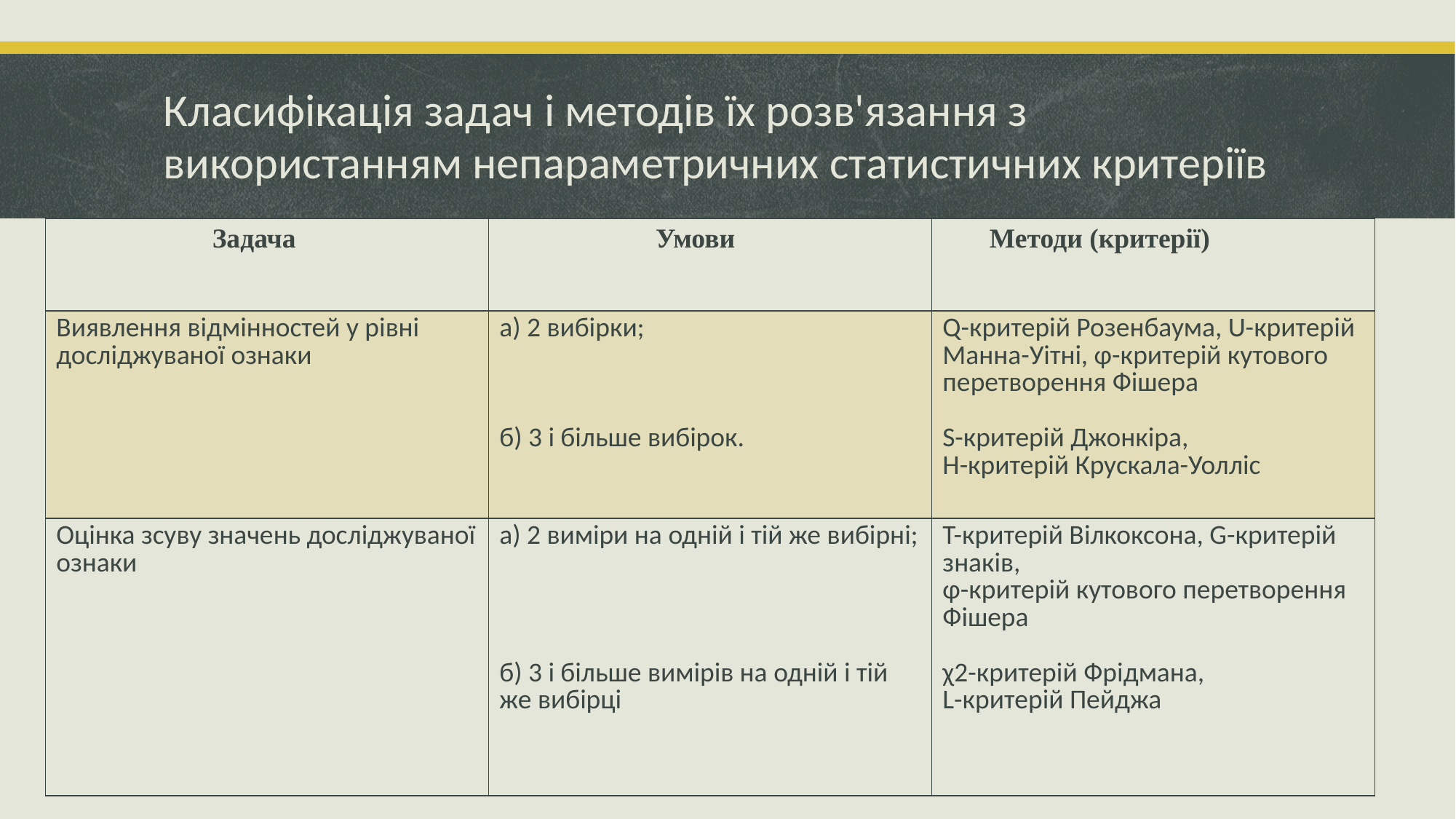

# Класифікація задач і методів їх розв'язання з використанням непараметричних статистичних критеріїв
| Задача | Умови | Методи (критерії) |
| --- | --- | --- |
| Виявлення відмінностей у рівні досліджуваної ознаки | а) 2 вибірки; б) 3 і більше вибірок. | Q-критерій Розенбаума, U-критерій Манна-Уітні, φ-критерій кутового перетворення Фішера S-критерій Джонкіра, H-критерій Крускала-Уолліс |
| Оцінка зсуву значень досліджуваної ознаки | а) 2 виміри на одній і тій же вибірні; б) 3 і більше вимірів на одній і тій же вибірці | T-критерій Вілкоксона, G-критерій знаків, φ-критерій кутового перетворення Фішера χ2-критерій Фрідмана, L-критерій Пейджа |